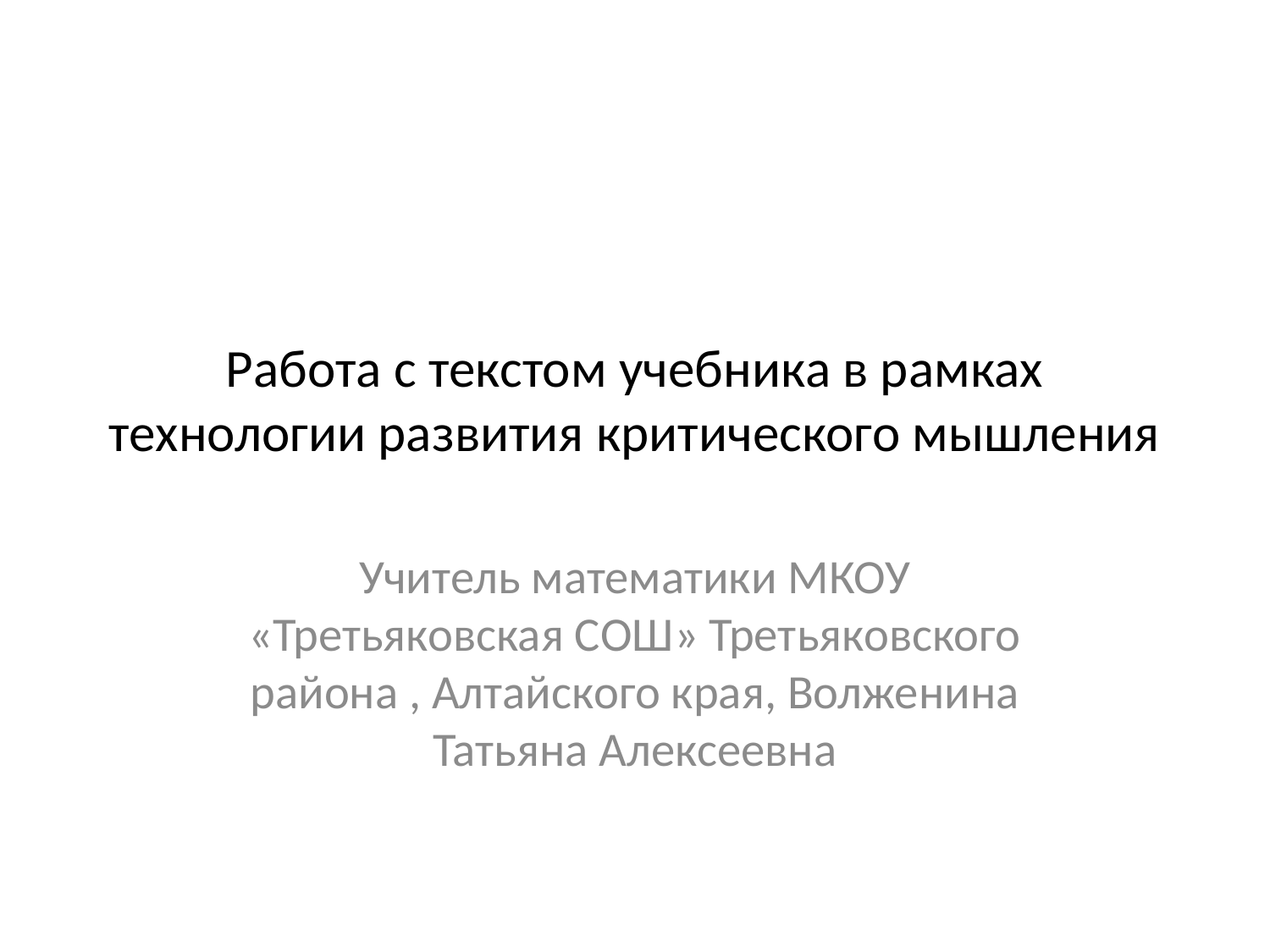

# Работа с текстом учебника в рамках технологии развития критического мышления
Учитель математики МКОУ «Третьяковская СОШ» Третьяковского района , Алтайского края, Волженина Татьяна Алексеевна